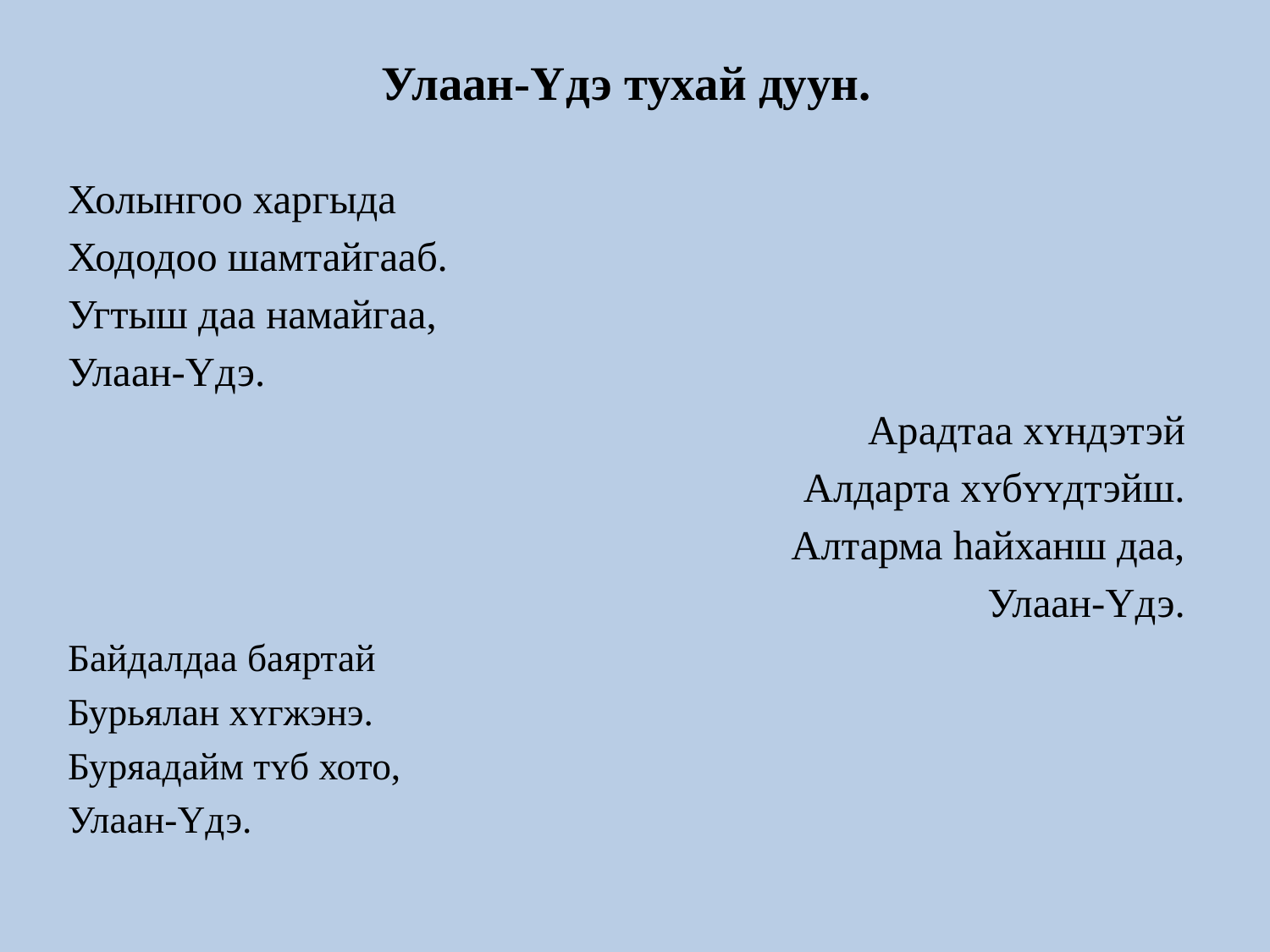

Улаан-Yдэ тухай дуун.

Холынгоо харгыда
Хододоо шамтайгааб.
Угтыш даа намайгаа,
Улаан-Yдэ.
Арадтаа хʏндэтэй
Алдарта хʏбʏʏдтэйш.
Алтарма hайханш даа,
Улаан-Yдэ.
Байдалдаа баяртай
Бурьялан хʏгжэнэ.
Буряадайм тʏб хото,
Улаан-Yдэ.